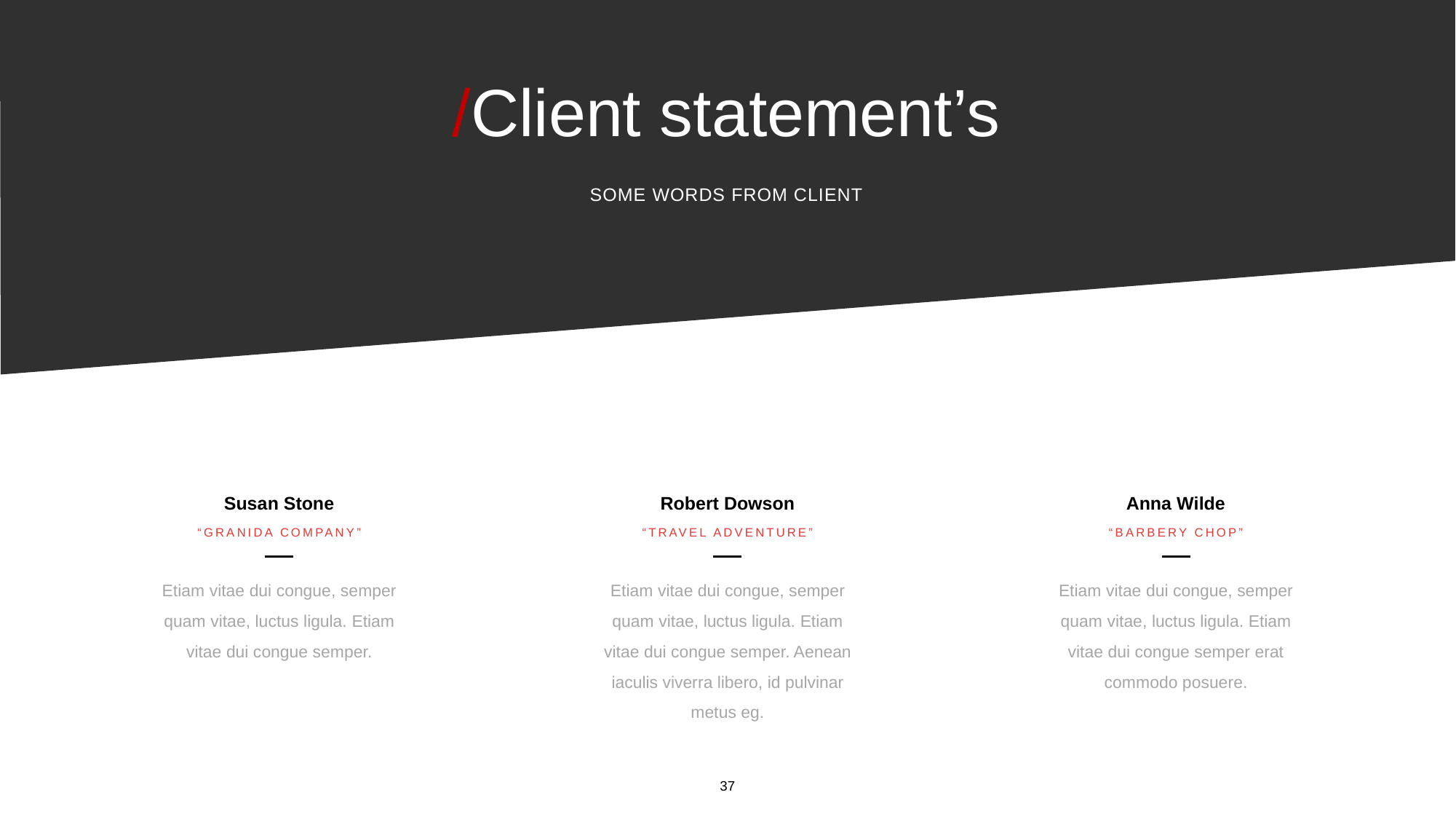

/Client statement’s
SOME WORDS FROM CLIENT

Susan Stone
“GRANIDA COMPANY”

Etiam vitae dui congue, semper quam vitae, luctus ligula. Etiam vitae dui congue semper.

Robert Dowson
“TRAVEL ADVENTURE”

Etiam vitae dui congue, semper quam vitae, luctus ligula. Etiam vitae dui congue semper. Aenean iaculis viverra libero, id pulvinar metus eg.

Anna Wilde
“BARBERY CHOP”

Etiam vitae dui congue, semper quam vitae, luctus ligula. Etiam vitae dui congue semper erat commodo posuere.